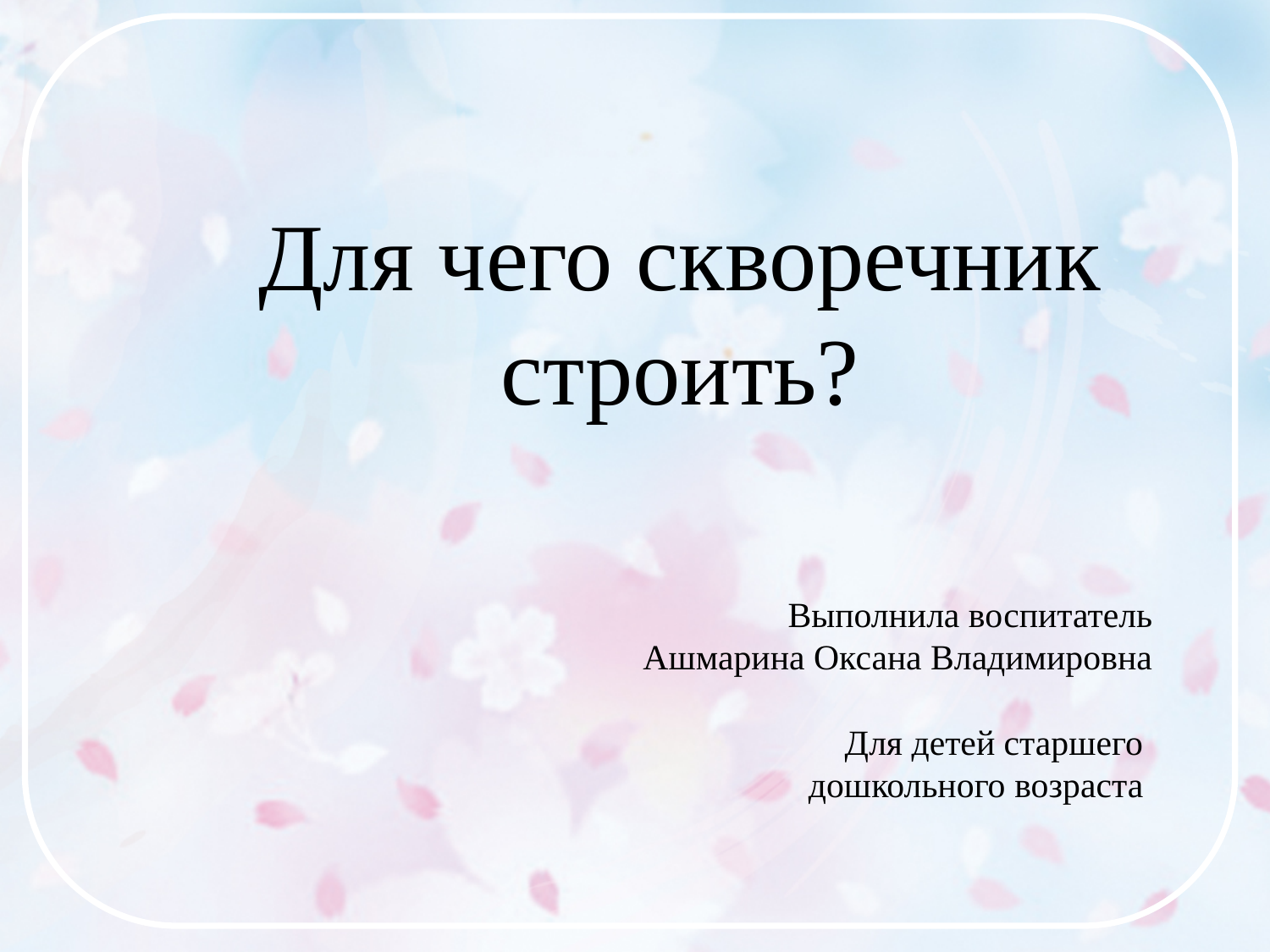

Для чего скворечник строить?

Выполнила воспитатель
Ашмарина Оксана Владимировна

Для детей старшего
дошкольного возраста